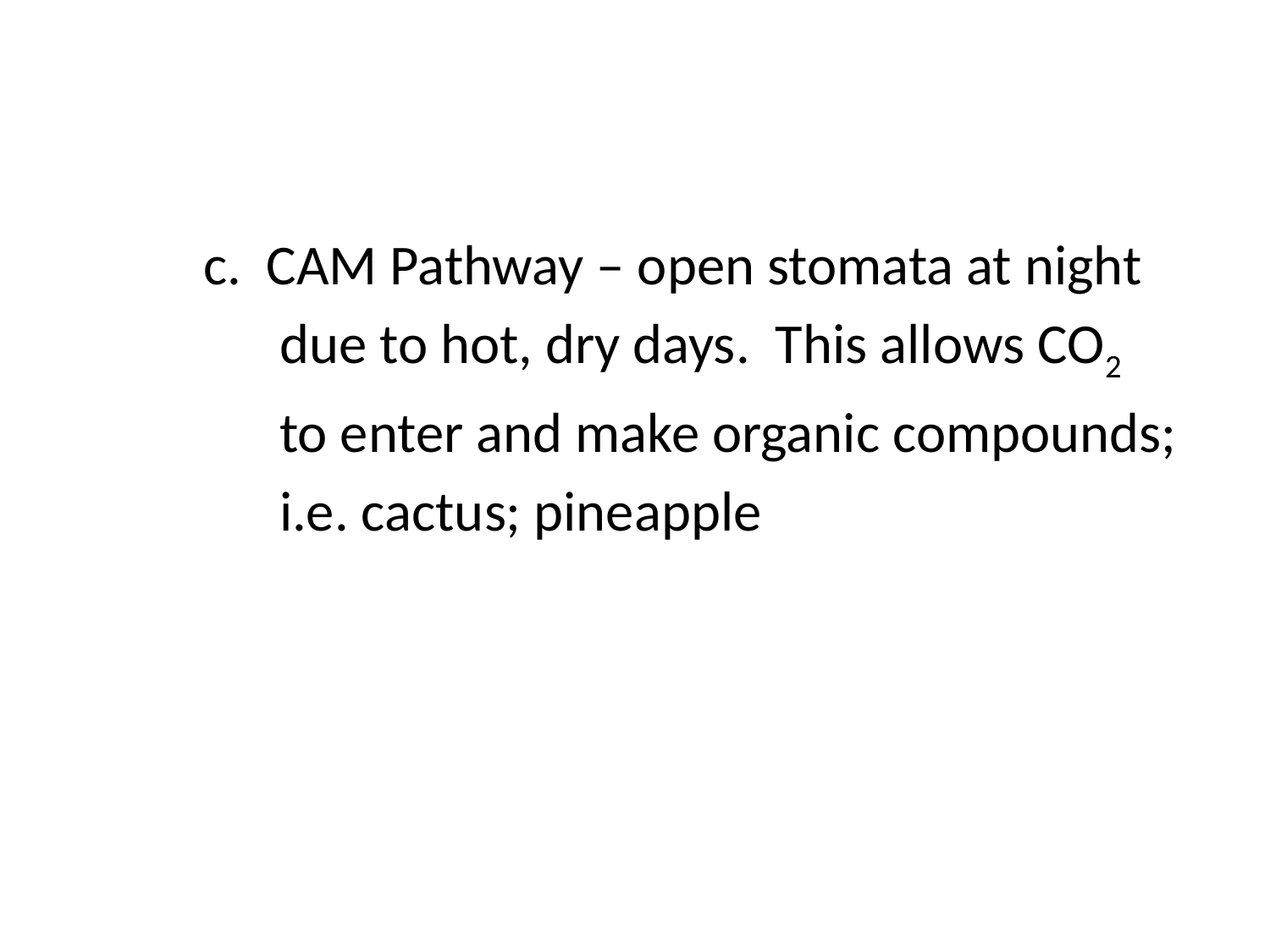

#
	c.  CAM Pathway – open stomata at night
	      due to hot, dry days.  This allows CO2
	      to enter and make organic compounds;
	      i.e. cactus; pineapple